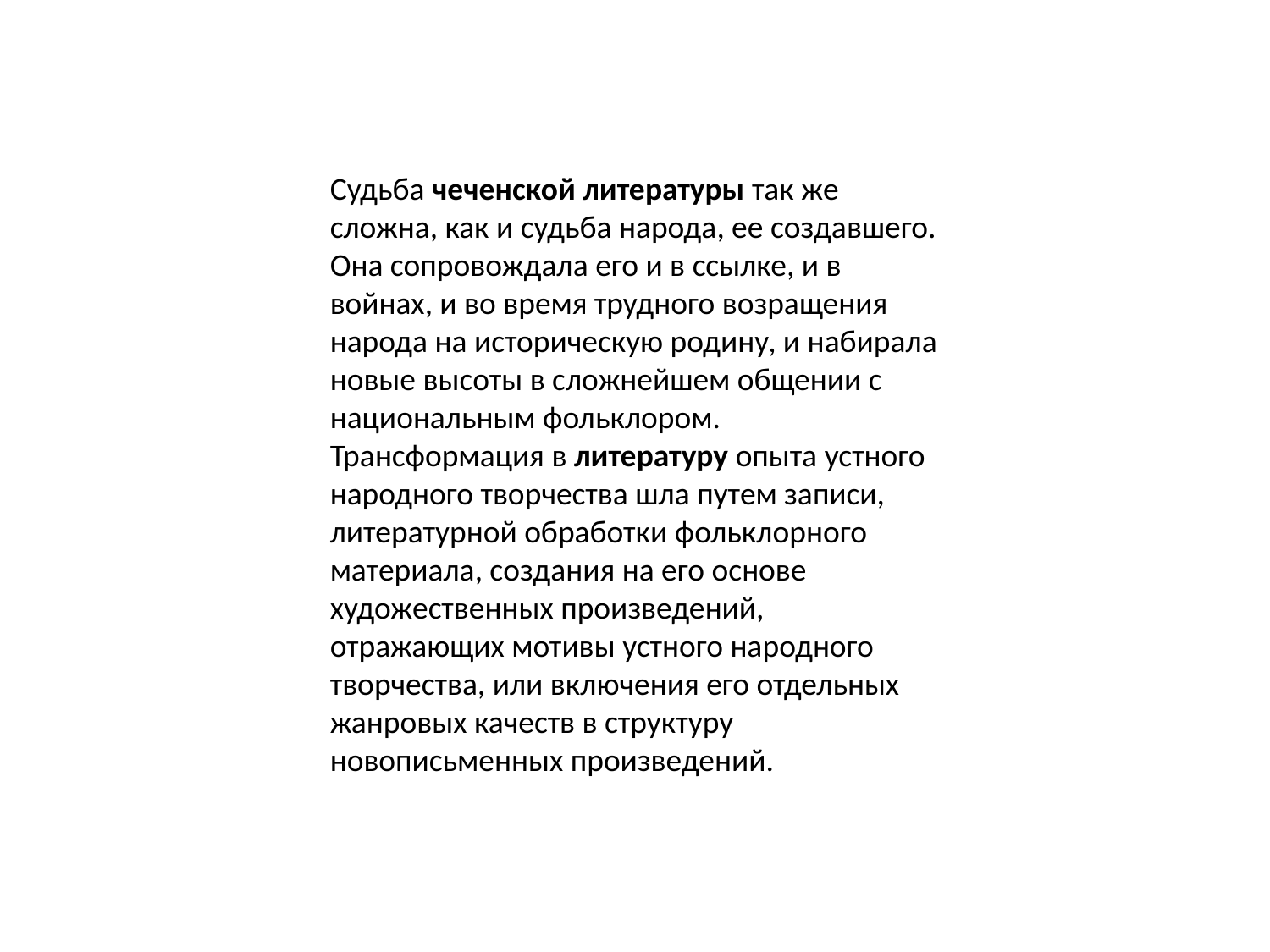

#
Судьба чеченской литературы так же сложна, как и судьба народа, ее создавшего. Она сопровождала его и в ссылке, и в войнах, и во время трудного возращения народа на историческую родину, и набирала новые высоты в сложнейшем общении с национальным фольклором. Трансформация в литературу опыта устного народного творчества шла путем записи, литературной обработки фольклорного материала, создания на его основе художественных произведений, отражающих мотивы устного народного творчества, или включения его отдельных жанровых качеств в структуру новописьменных произведений.